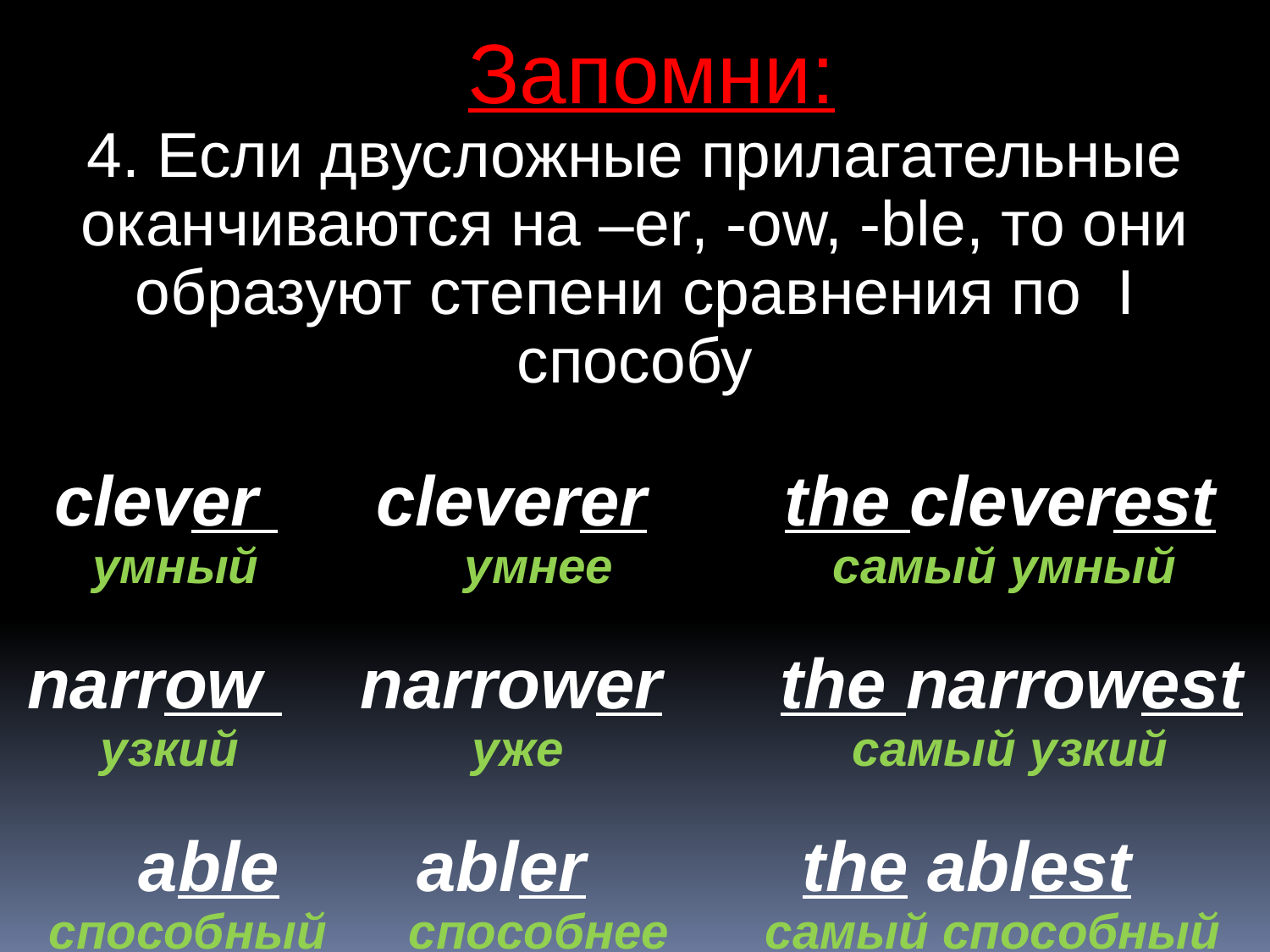

Запомни:
4. Если двусложные прилагательные оканчиваются на –er, -ow, -ble, то они образуют степени сравнения по  I способу

clever      cleverer       the cleverest
умный               умнее                самый умный

narrow     narrower      the narrowest
узкий                 уже                     самый узкий

able       abler           the ablest
способный      способнее       самый способный